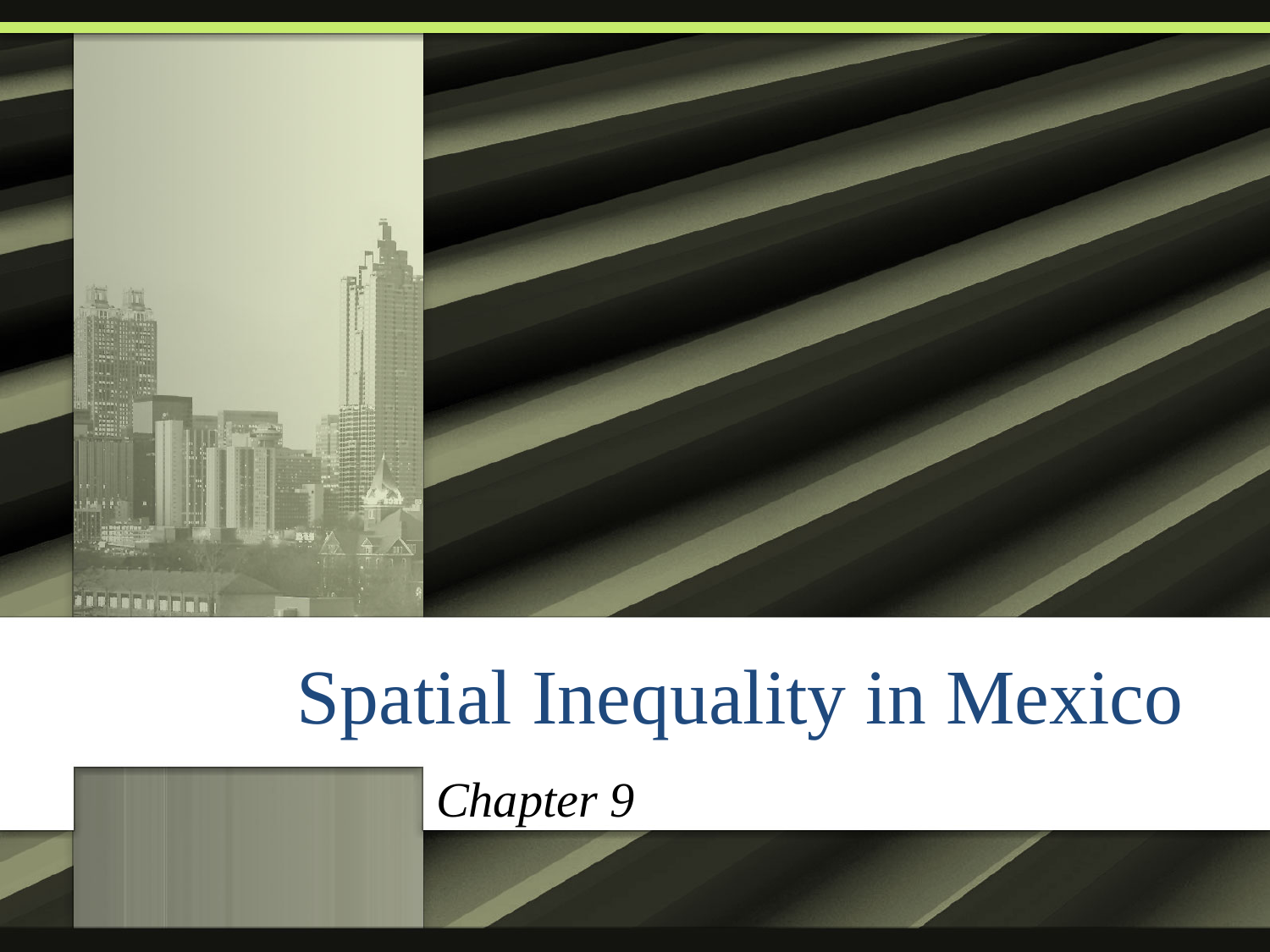

# Spatial Inequality in Mexico
Chapter 9